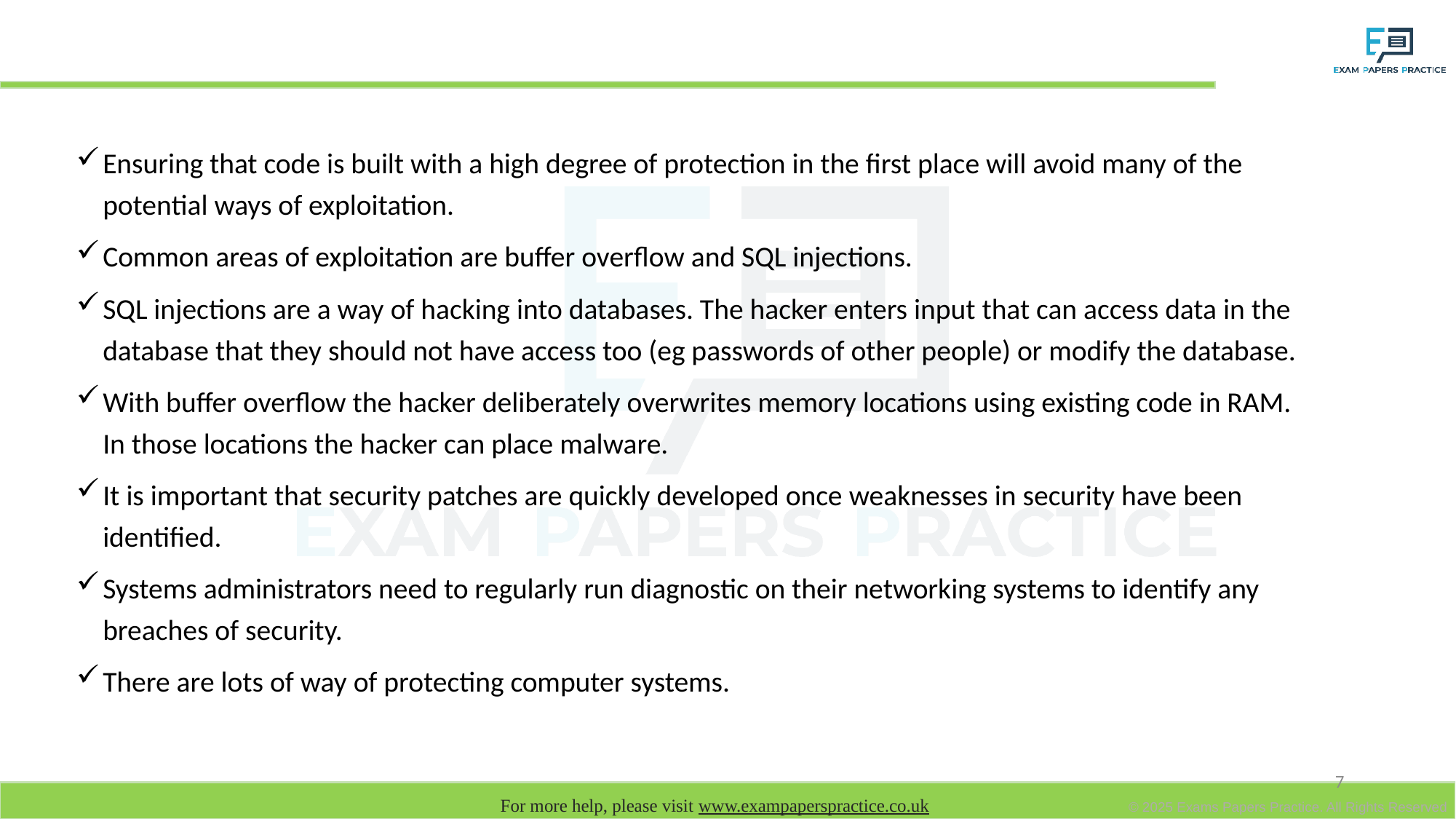

# Code quality, monitoring and protection
Ensuring that code is built with a high degree of protection in the first place will avoid many of the potential ways of exploitation.
Common areas of exploitation are buffer overflow and SQL injections.
SQL injections are a way of hacking into databases. The hacker enters input that can access data in the database that they should not have access too (eg passwords of other people) or modify the database.
With buffer overflow the hacker deliberately overwrites memory locations using existing code in RAM.   In those locations the hacker can place malware.
It is important that security patches are quickly developed once weaknesses in security have been identified.
Systems administrators need to regularly run diagnostic on their networking systems to identify any breaches of security.
There are lots of way of protecting computer systems.

7